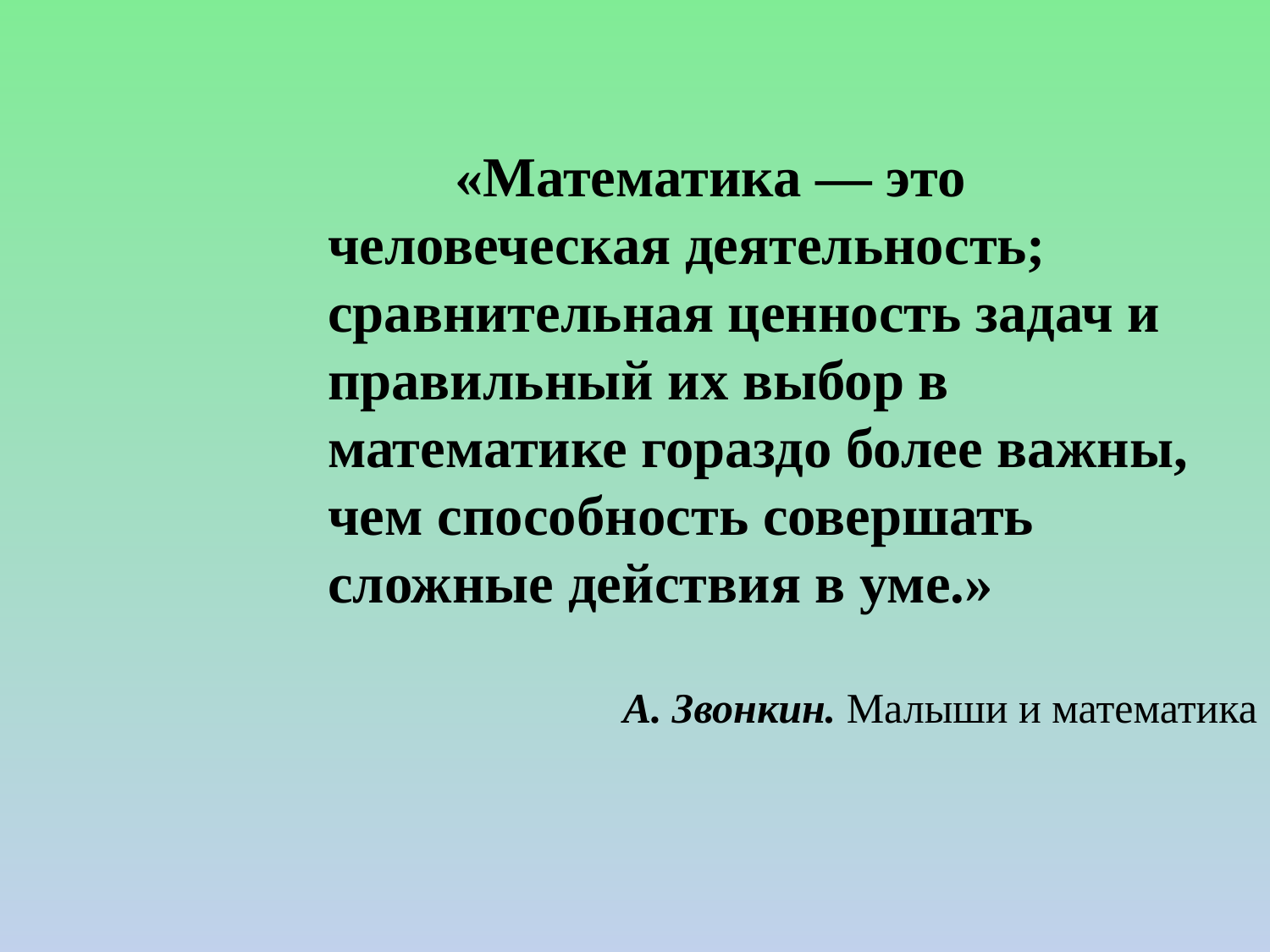

# «Математика — это человеческая деятельность; сравнительная ценность задач и правильный их выбор в математике гораздо более важны, чем способность совершать сложные действия в уме.»
А. Звонкин. Малыши и математика